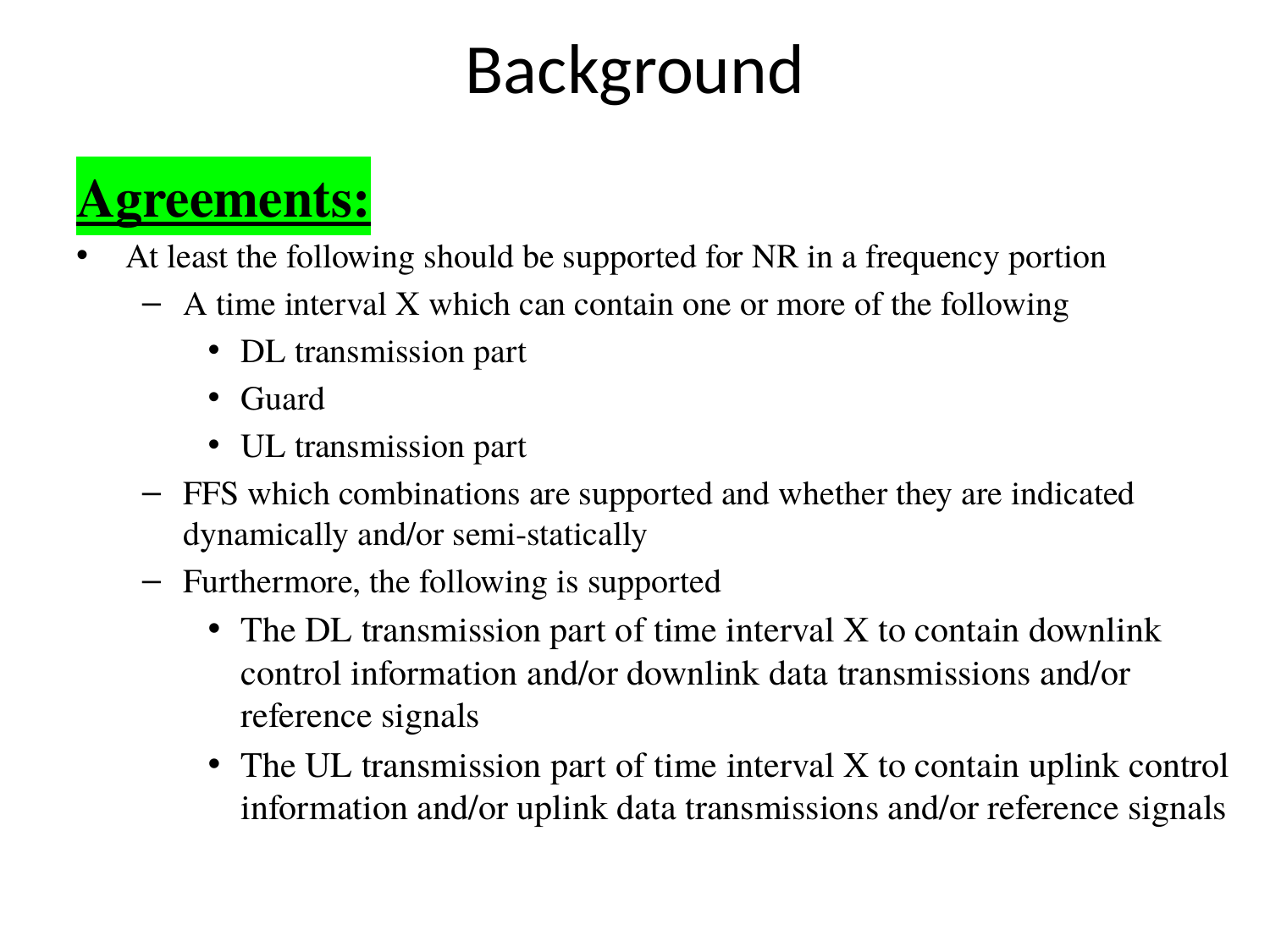

# Background
Agreements:
At least the following should be supported for NR in a frequency portion
A time interval X which can contain one or more of the following
DL transmission part
Guard
UL transmission part
FFS which combinations are supported and whether they are indicated dynamically and/or semi-statically
Furthermore, the following is supported
The DL transmission part of time interval X to contain downlink control information and/or downlink data transmissions and/or reference signals
The UL transmission part of time interval X to contain uplink control information and/or uplink data transmissions and/or reference signals